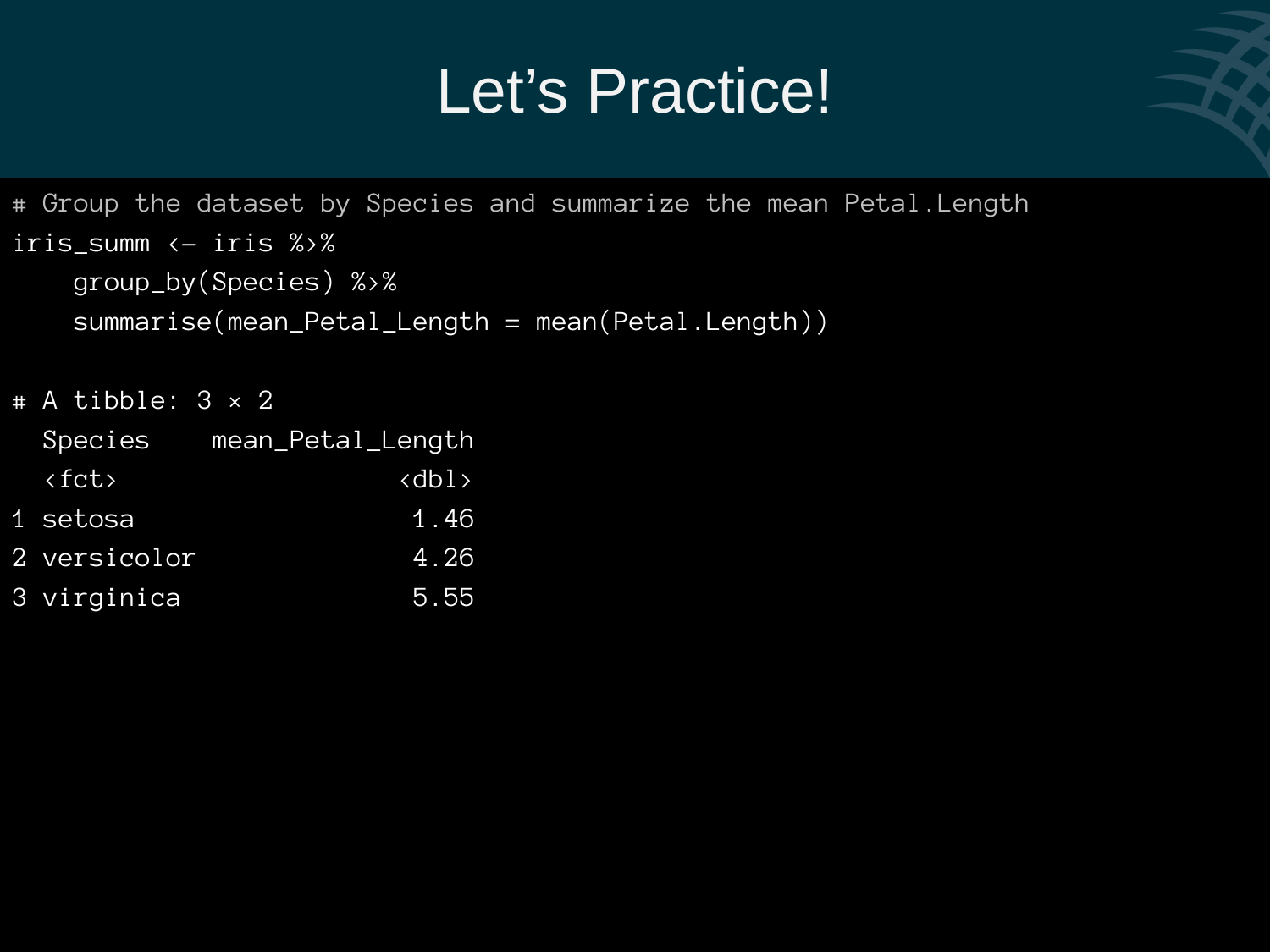

# Let’s Practice!
# Group the dataset by Species and summarize the mean Petal.Length
iris_summ <- iris %>%
    group_by(Species) %>%
    summarise(mean_Petal_Length = mean(Petal.Length))

# A tibble: 3 × 2
  Species    mean_Petal_Length
  <fct>                  <dbl>
1 setosa                  1.46
2 versicolor              4.26
3 virginica               5.55